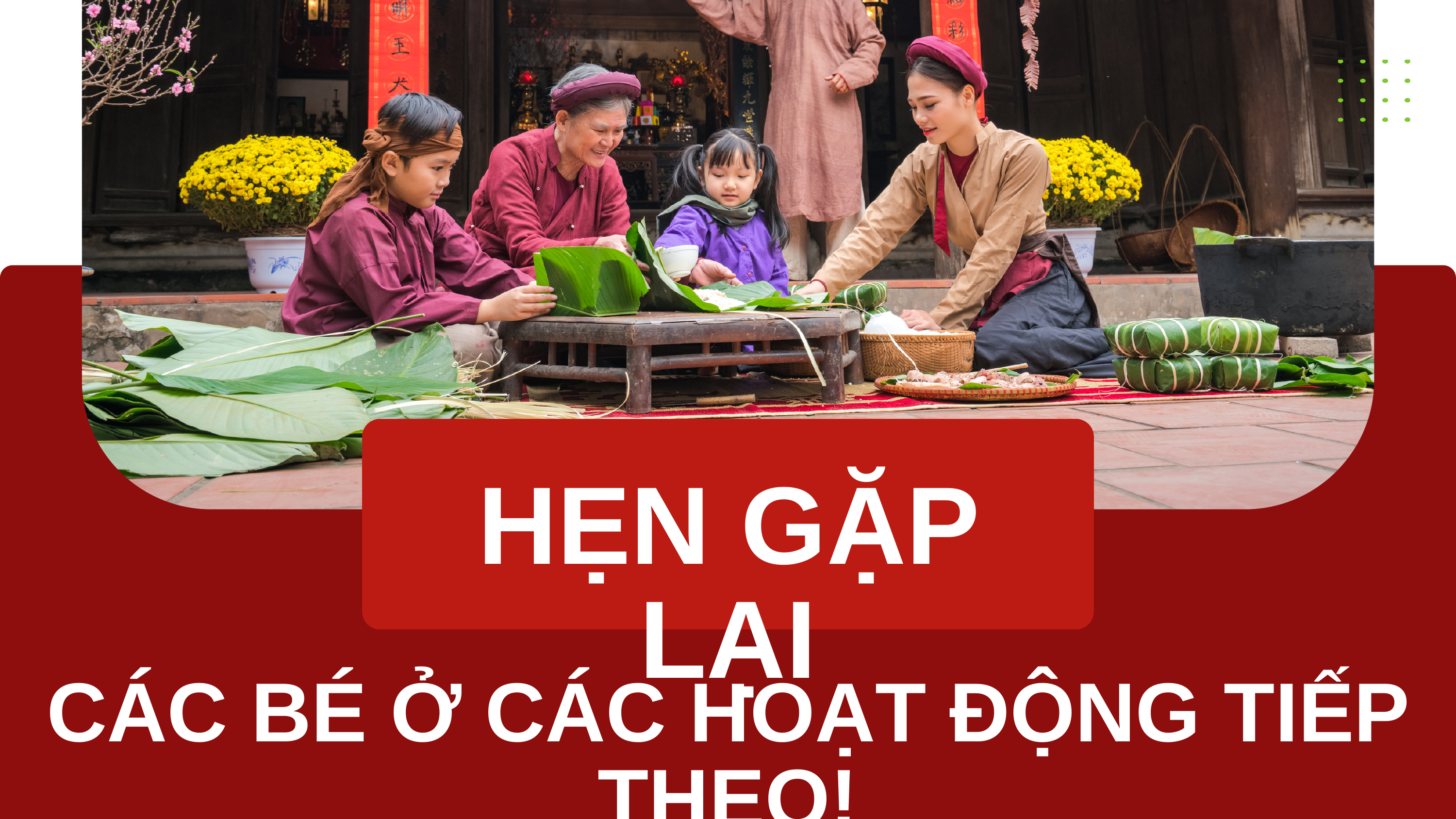

HẸN GẶP LẠI
CÁC BÉ Ở CÁC HOẠT ĐỘNG TIẾP THEO!